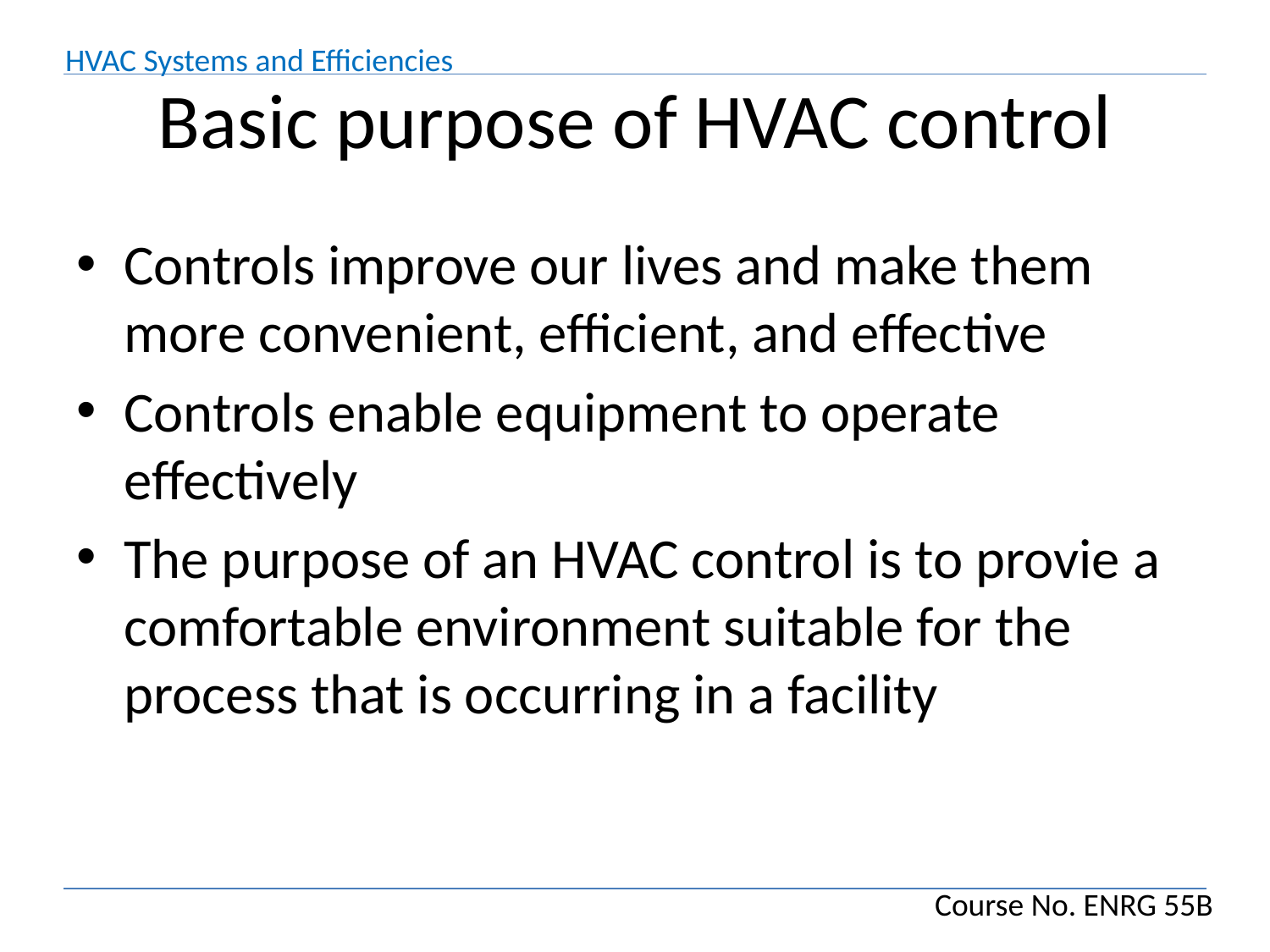

# Basic purpose of HVAC control
Controls improve our lives and make them more convenient, efficient, and effective
Controls enable equipment to operate effectively
The purpose of an HVAC control is to provie a comfortable environment suitable for the process that is occurring in a facility